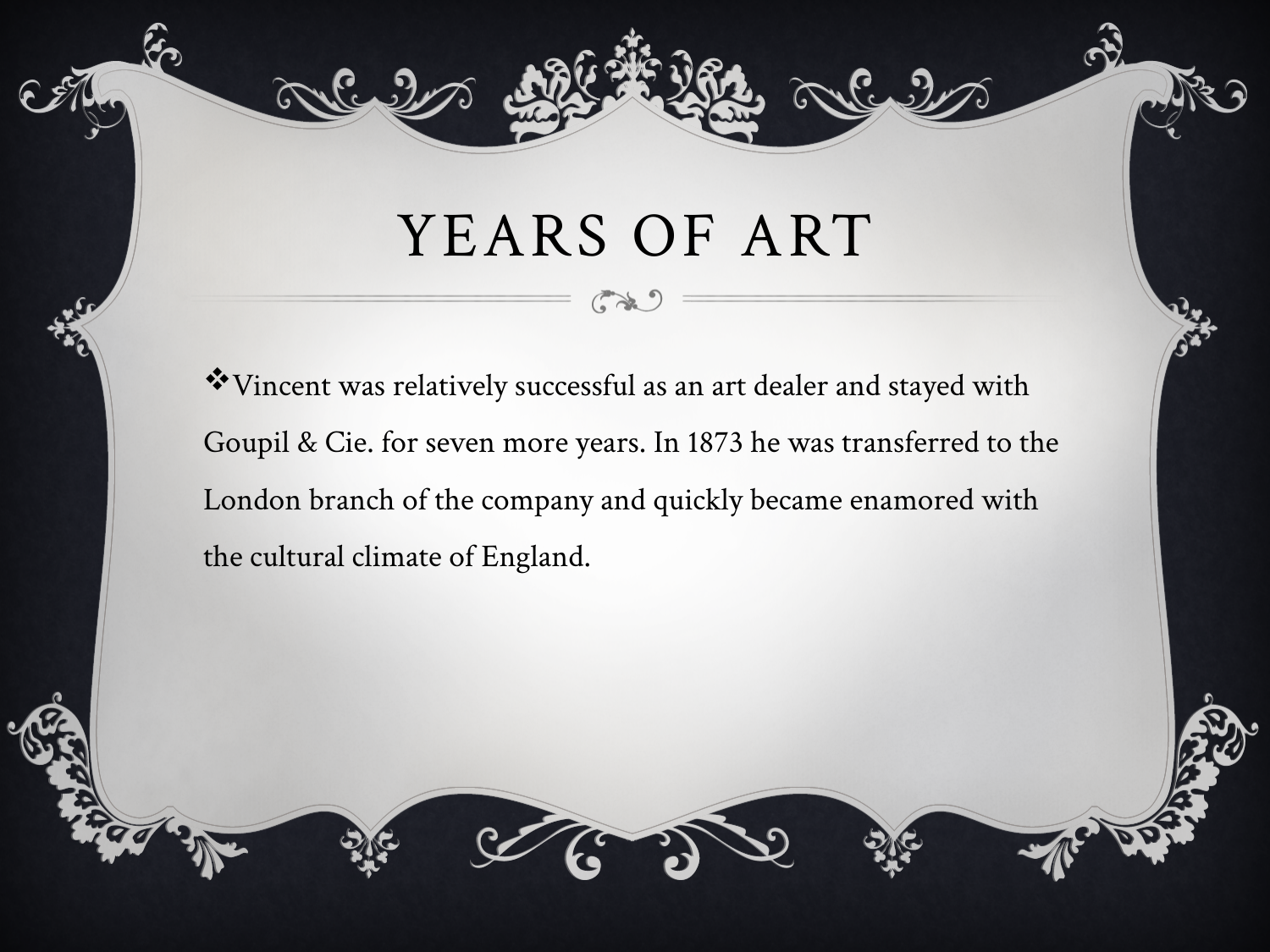

# Years of art
Vincent was relatively successful as an art dealer and stayed with Goupil & Cie. for seven more years. In 1873 he was transferred to the London branch of the company and quickly became enamored with the cultural climate of England.